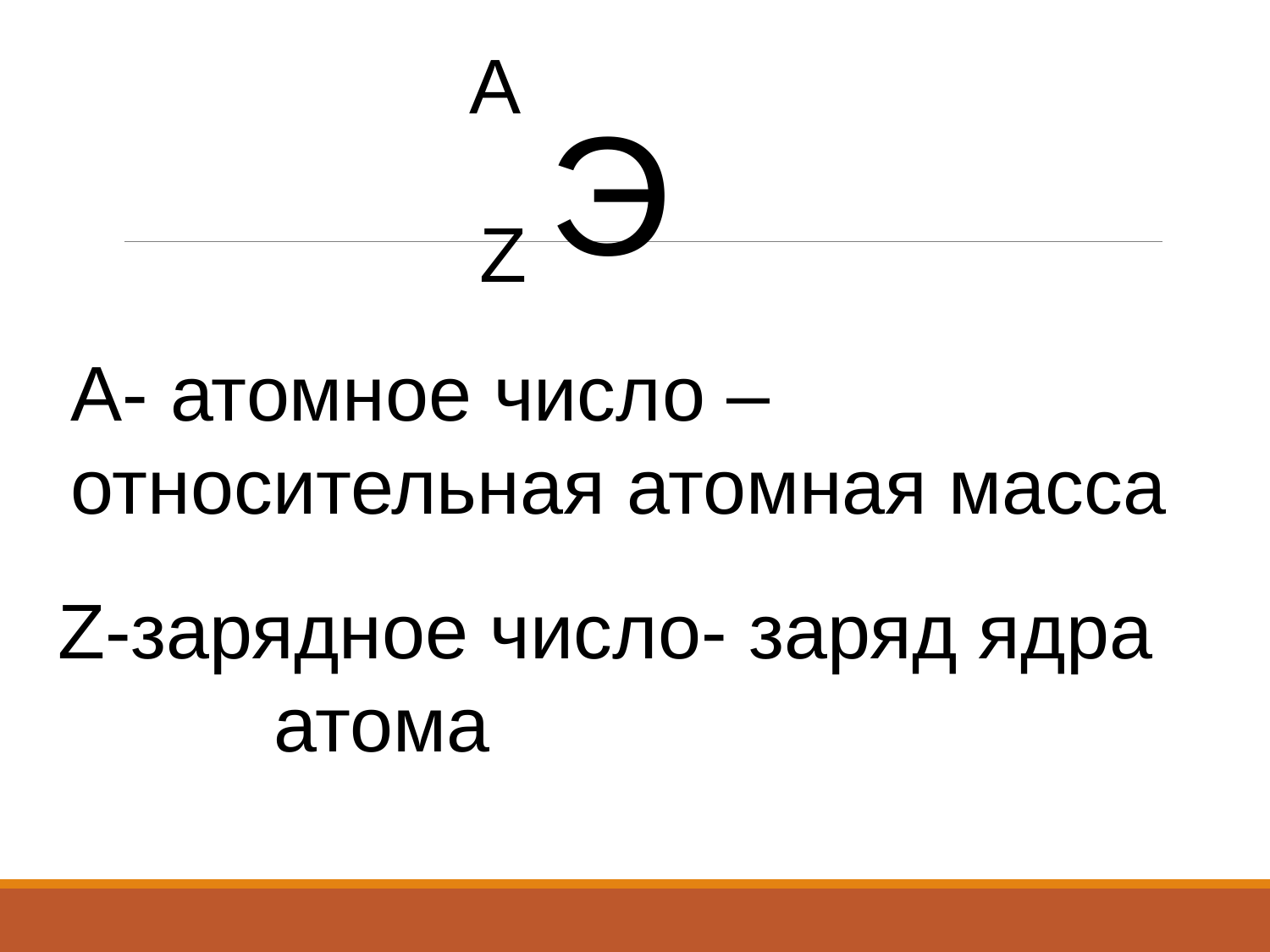

А
Э

Z
А- атомное число –
относительная атомная масса
Z-зарядное число- заряд ядра
          атома